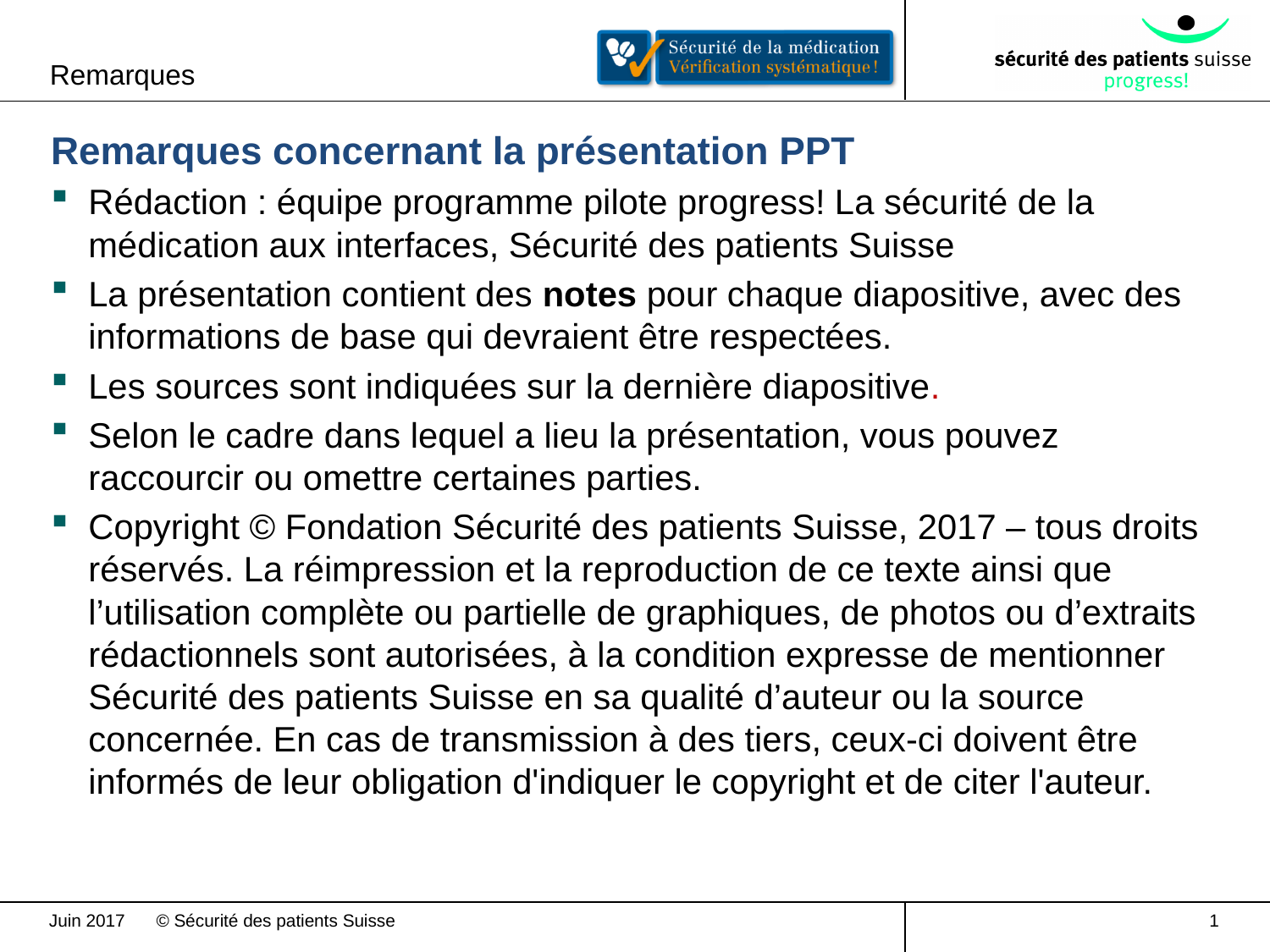

Remarques
Remarques concernant la présentation PPT
Rédaction : équipe programme pilote progress! La sécurité de la médication aux interfaces, Sécurité des patients Suisse
La présentation contient des notes pour chaque diapositive, avec des informations de base qui devraient être respectées.
Les sources sont indiquées sur la dernière diapositive.
Selon le cadre dans lequel a lieu la présentation, vous pouvez raccourcir ou omettre certaines parties.
Copyright © Fondation Sécurité des patients Suisse, 2017 – tous droits réservés. La réimpression et la reproduction de ce texte ainsi que l’utilisation complète ou partielle de graphiques, de photos ou d’extraits rédactionnels sont autorisées, à la condition expresse de mentionner Sécurité des patients Suisse en sa qualité d’auteur ou la source concernée. En cas de transmission à des tiers, ceux-ci doivent être informés de leur obligation d'indiquer le copyright et de citer l'auteur.
Juin 2017
1